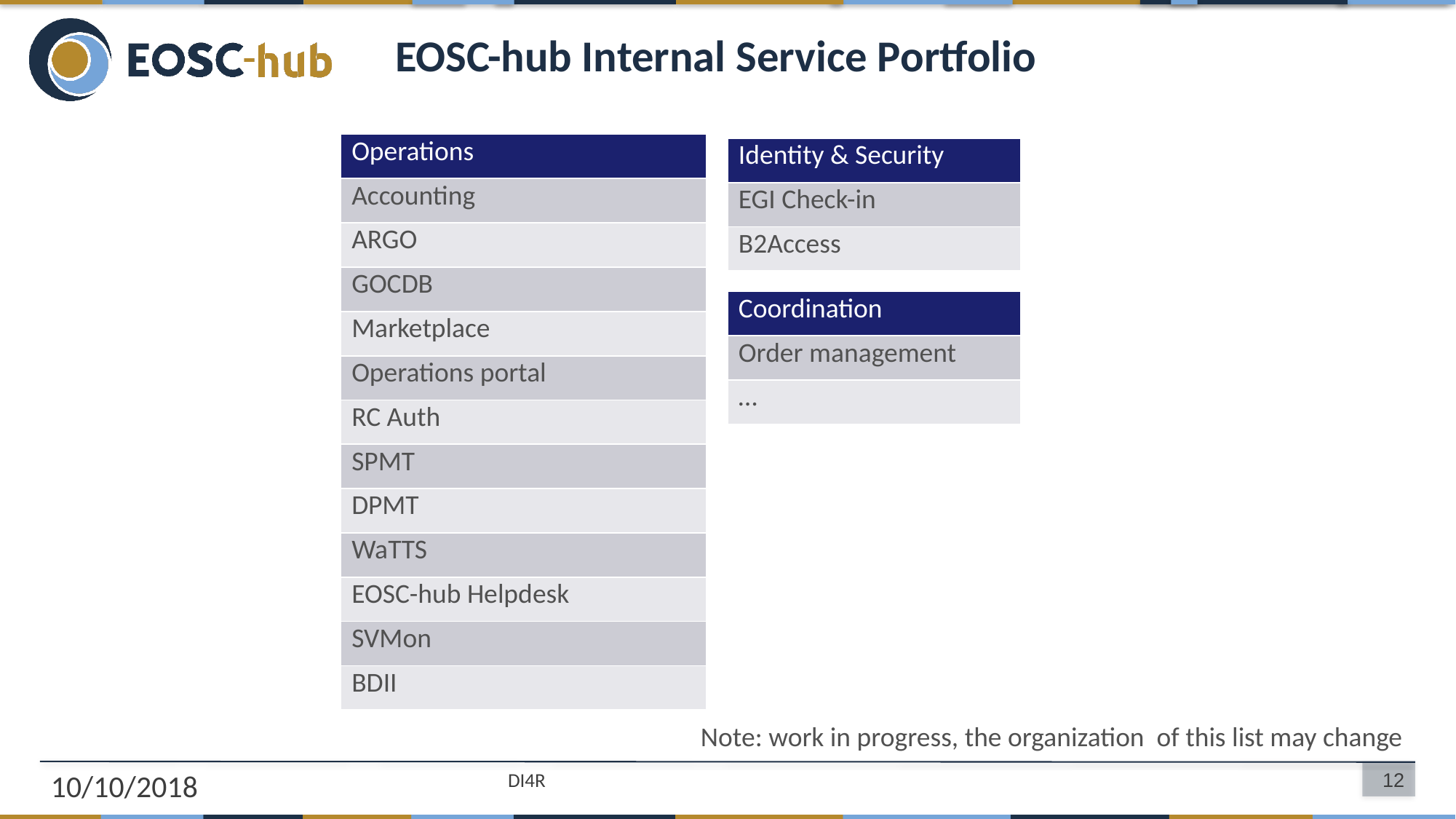

# EOSC-hub Internal Service Portfolio
| Operations |
| --- |
| Accounting |
| ARGO |
| GOCDB |
| Marketplace |
| Operations portal |
| RC Auth |
| SPMT |
| DPMT |
| WaTTS |
| EOSC-hub Helpdesk |
| SVMon |
| BDII |
| Identity & Security |
| --- |
| EGI Check-in |
| B2Access |
| Coordination |
| --- |
| Order management |
| … |
Note: work in progress, the organization  of this list may change
10/10/2018
DI4R
12